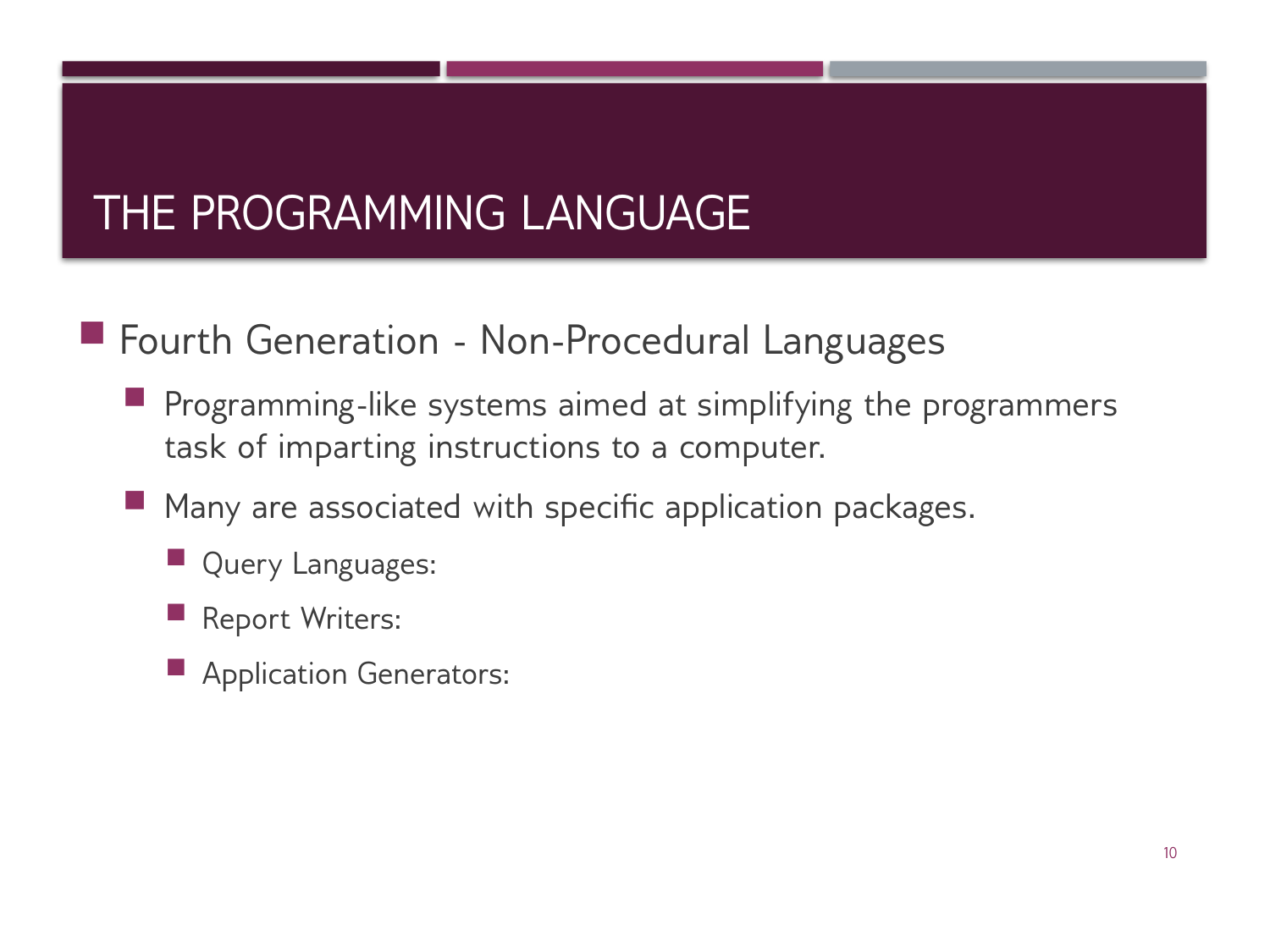

# The Programming Language
Fourth Generation - Non-Procedural Languages
Programming-like systems aimed at simplifying the programmers task of imparting instructions to a computer.
Many are associated with specific application packages.
Query Languages:
Report Writers:
Application Generators:

10